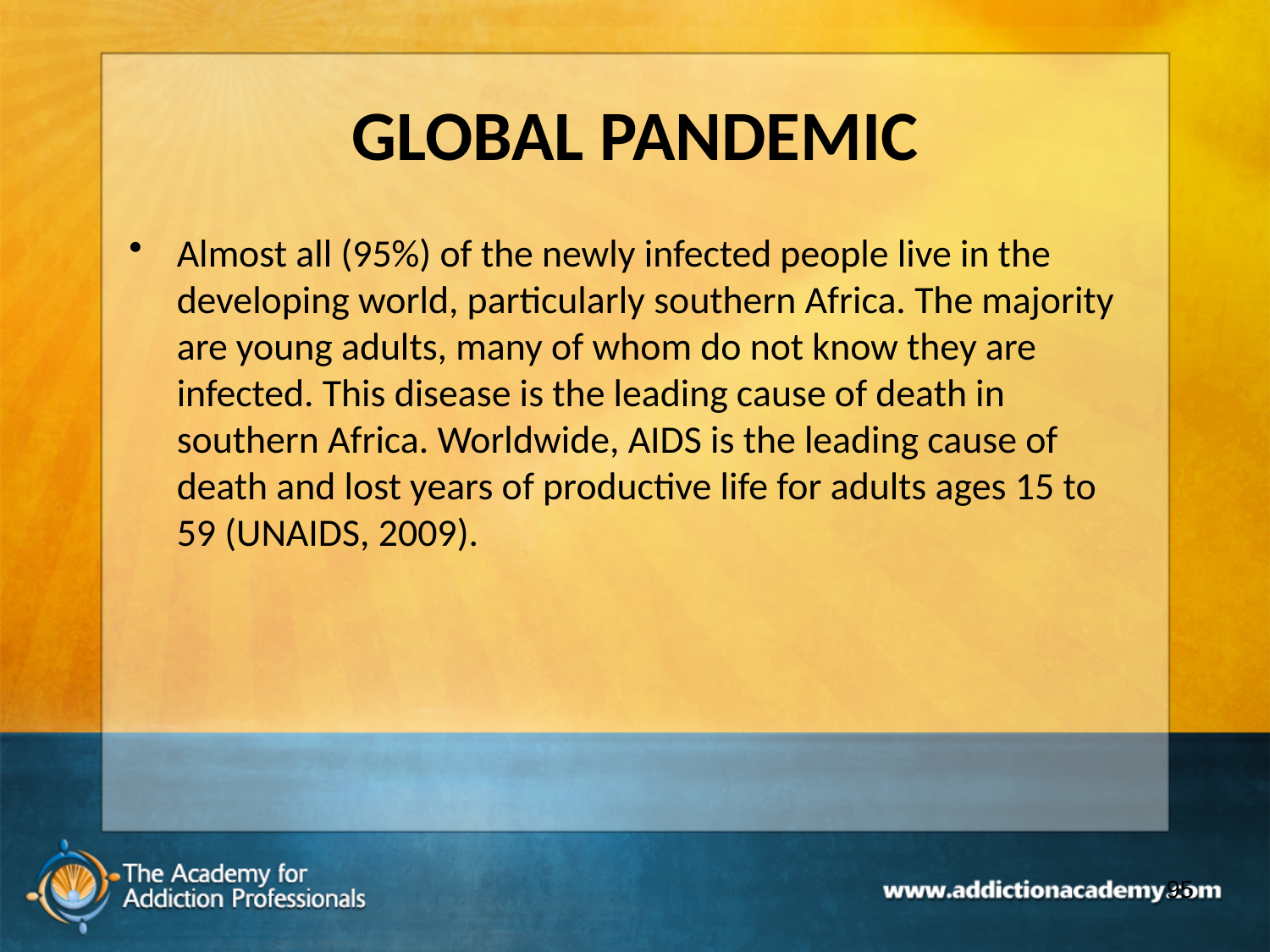

# GLOBAL PANDEMIC
Almost all (95%) of the newly infected people live in the developing world, particularly southern Africa. The majority are young adults, many of whom do not know they are infected. This disease is the leading cause of death in southern Africa. Worldwide, AIDS is the leading cause of death and lost years of productive life for adults ages 15 to 59 (UNAIDS, 2009).
95